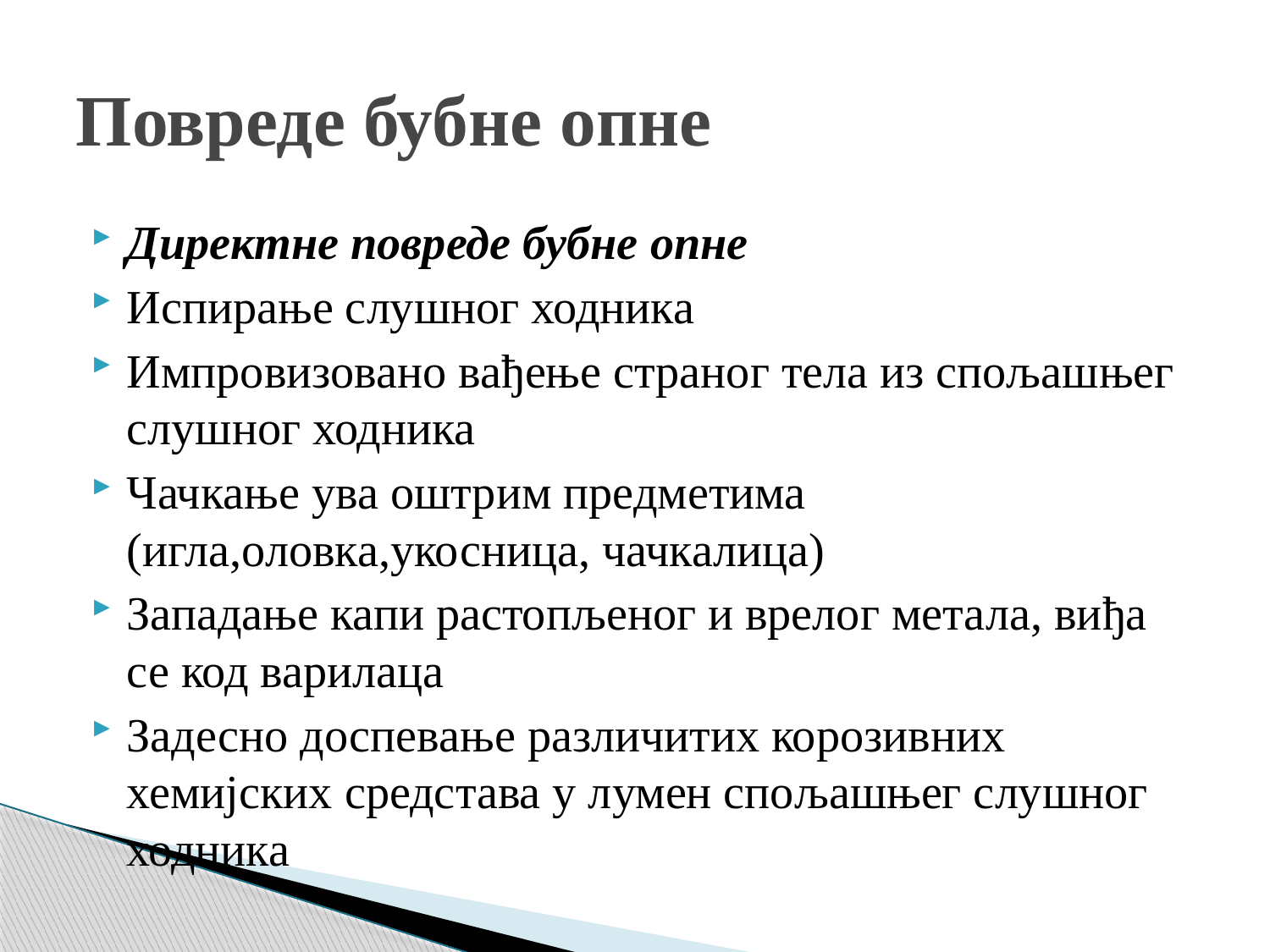

# Повреде бубне опне
Директне повреде бубне опне
Испирање слушног ходника
Импровизовано вађење страног тела из спољашњег слушног ходника
Чачкање ува оштрим предметима (игла,оловка,укосница, чачкалица)
Западање капи растопљеног и врелог метала, виђа се код варилаца
Задесно доспевање различитих корозивних хемијских средстава у лумен спољашњег слушног ходника